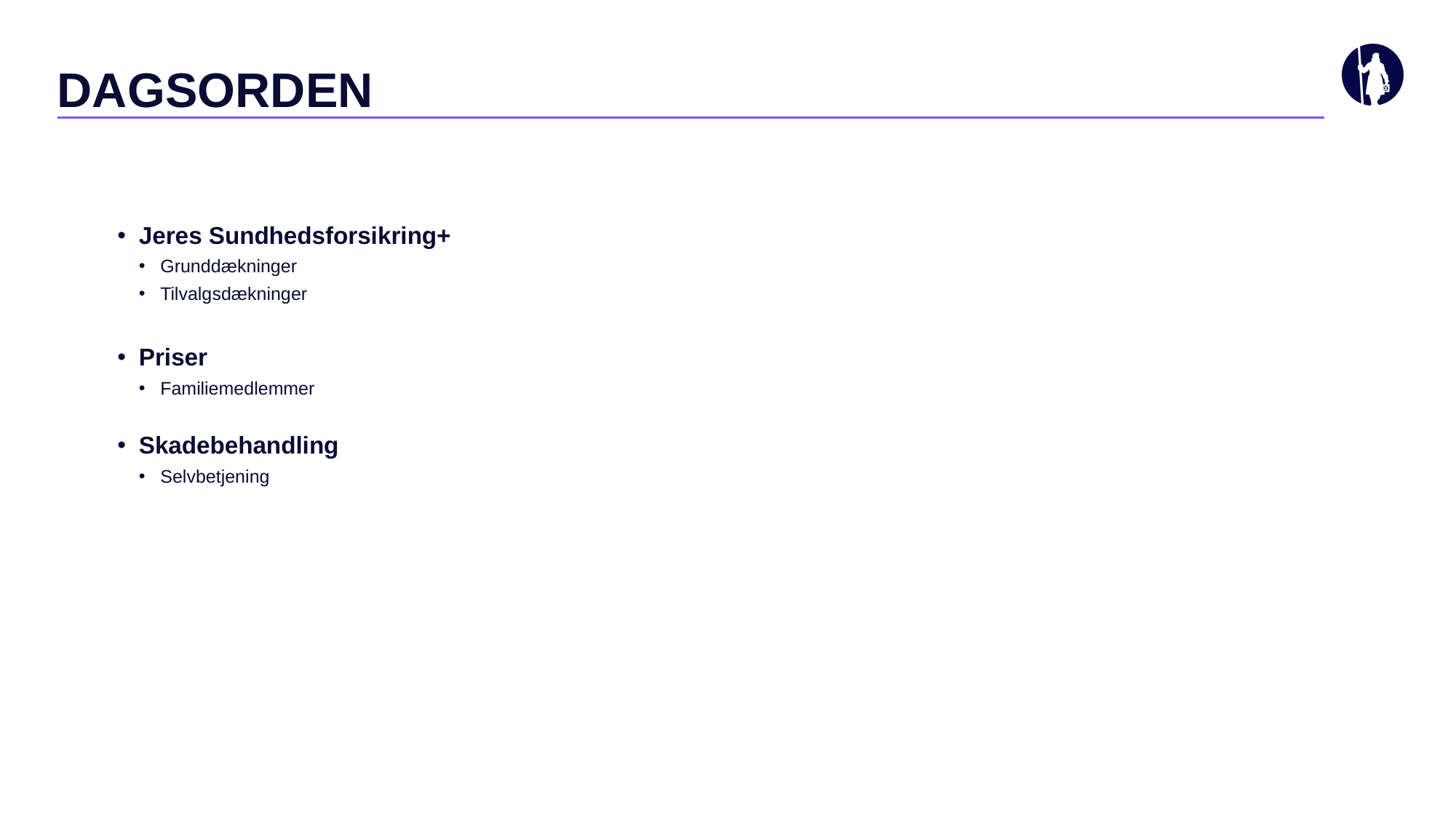

# DAGSORDEN

Jeres Sundhedsforsikring+
Grunddækninger
Tilvalgsdækninger
Priser
Familiemedlemmer
Skadebehandling
Selvbetjening